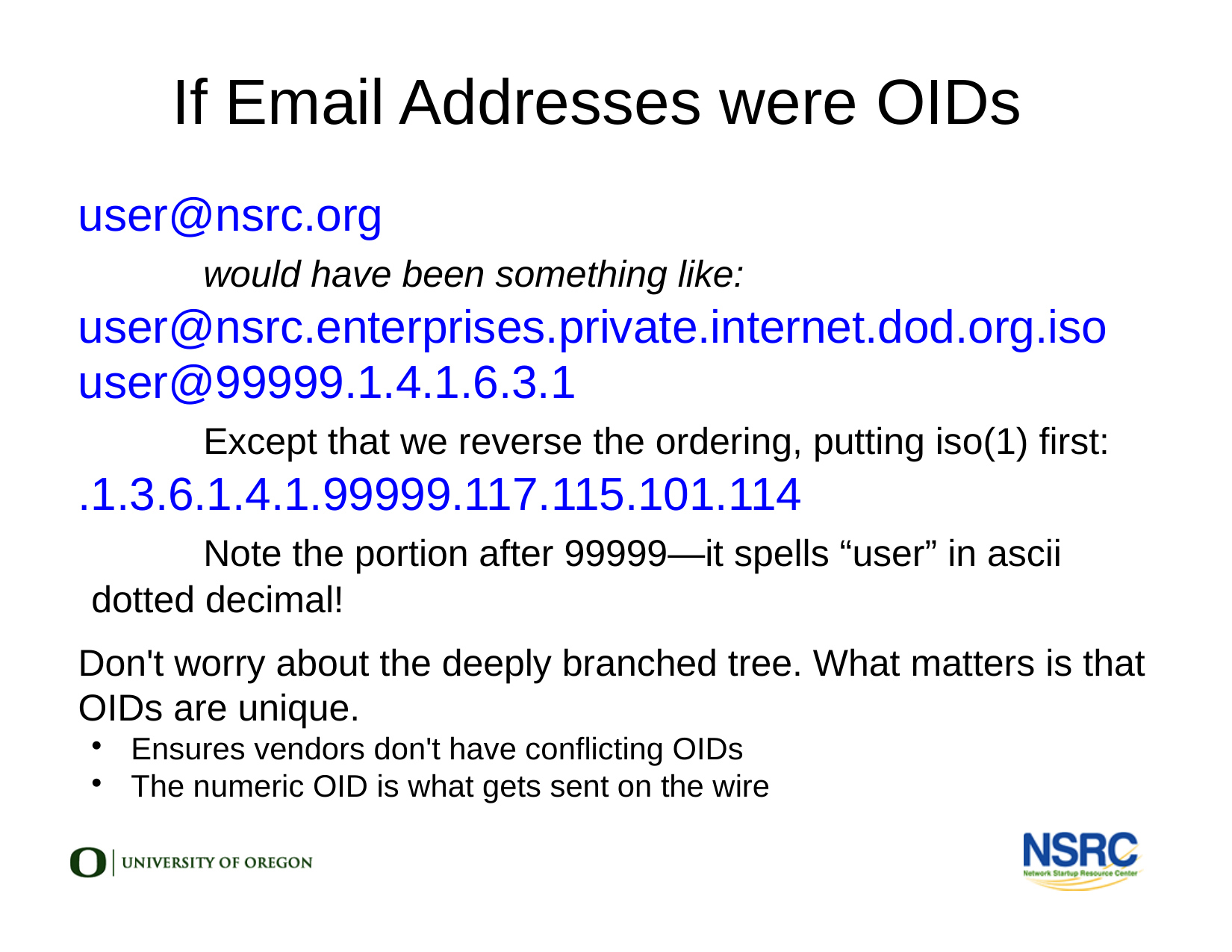

If Email Addresses were OIDs
user@nsrc.org
	would have been something like:
user@nsrc.enterprises.private.internet.dod.org.iso
user@99999.1.4.1.6.3.1
	Except that we reverse the ordering, putting iso(1) first:
.1.3.6.1.4.1.99999.117.115.101.114
	Note the portion after 99999—it spells “user” in ascii dotted decimal!

Don't worry about the deeply branched tree. What matters is that OIDs are unique.
Ensures vendors don't have conflicting OIDs
The numeric OID is what gets sent on the wire